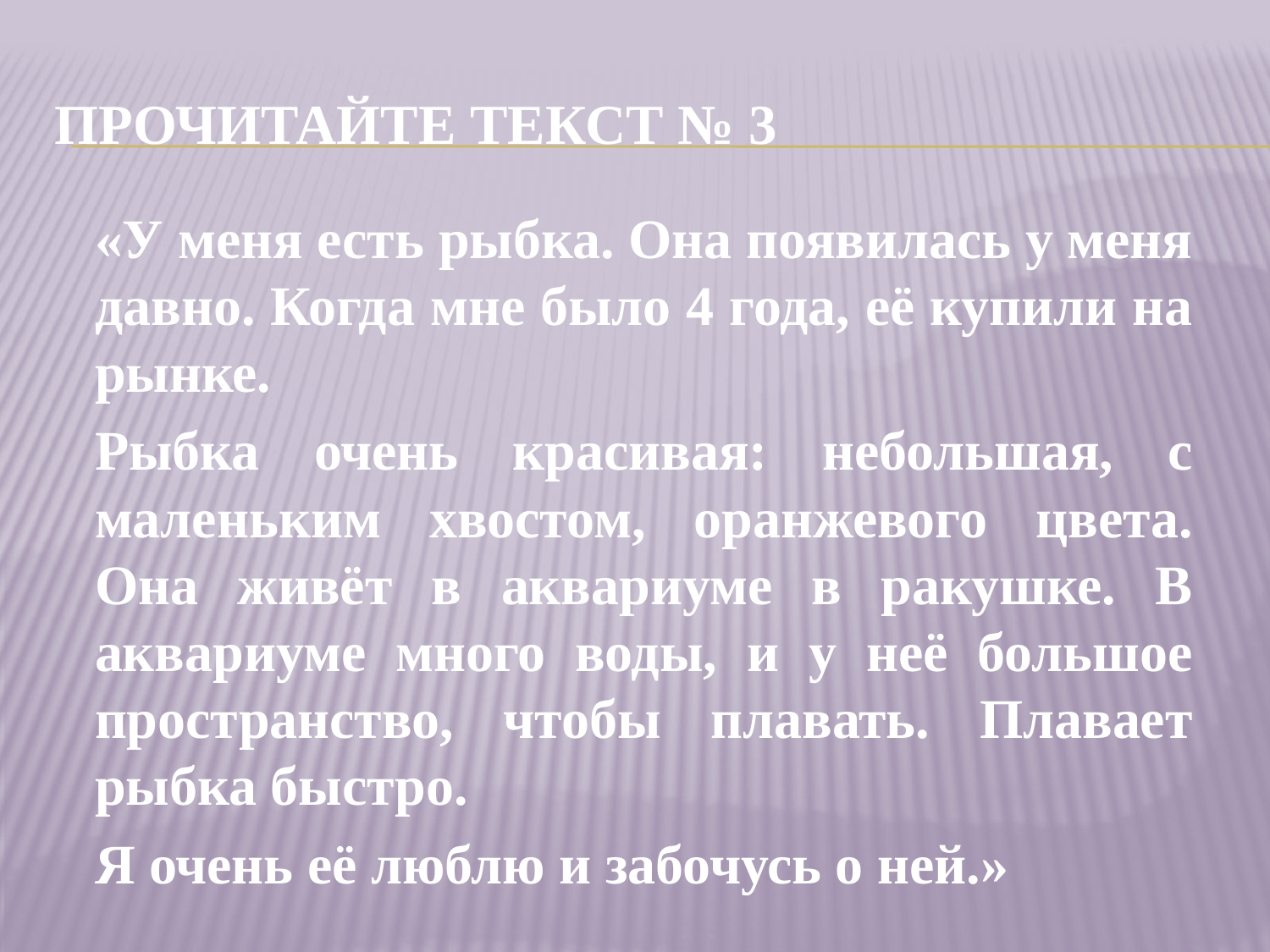

# Прочитайте текст № 3
	«У меня есть рыбка. Она появилась у меня давно. Когда мне было 4 года, её купили на рынке.
	Рыбка очень красивая: небольшая, с маленьким хвостом, оранжевого цвета. Она живёт в аквариуме в ракушке. В аквариуме много воды, и у неё большое пространство, чтобы плавать. Плавает рыбка быстро.
	Я очень её люблю и забочусь о ней.»